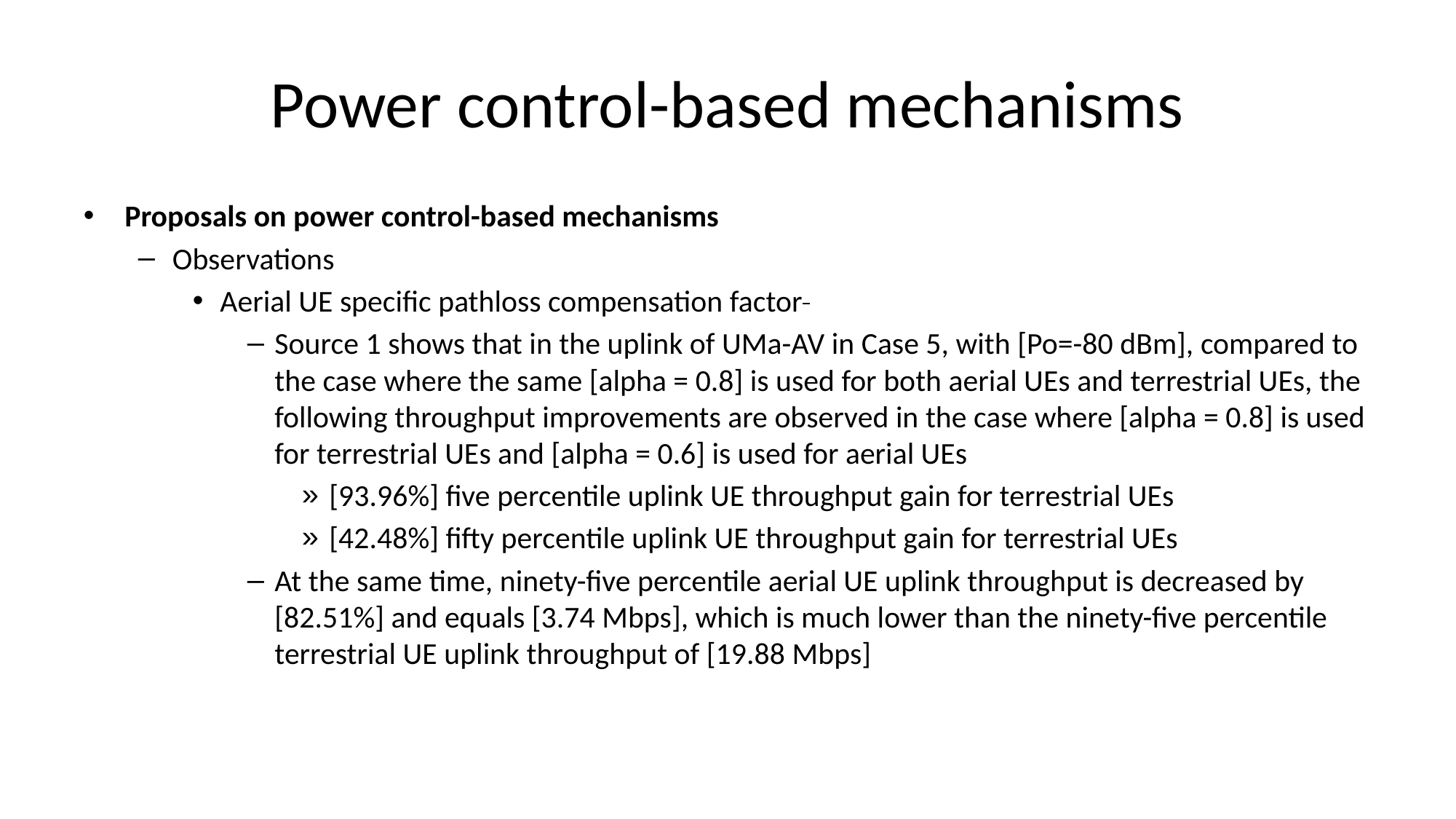

# Power control-based mechanisms
Proposals on power control-based mechanisms
Observations
Aerial UE specific pathloss compensation factor
Source 1 shows that in the uplink of UMa-AV in Case 5, with [Po=-80 dBm], compared to the case where the same [alpha = 0.8] is used for both aerial UEs and terrestrial UEs, the following throughput improvements are observed in the case where [alpha = 0.8] is used for terrestrial UEs and [alpha = 0.6] is used for aerial UEs
[93.96%] five percentile uplink UE throughput gain for terrestrial UEs
[42.48%] fifty percentile uplink UE throughput gain for terrestrial UEs
At the same time, ninety-five percentile aerial UE uplink throughput is decreased by [82.51%] and equals [3.74 Mbps], which is much lower than the ninety-five percentile terrestrial UE uplink throughput of [19.88 Mbps]